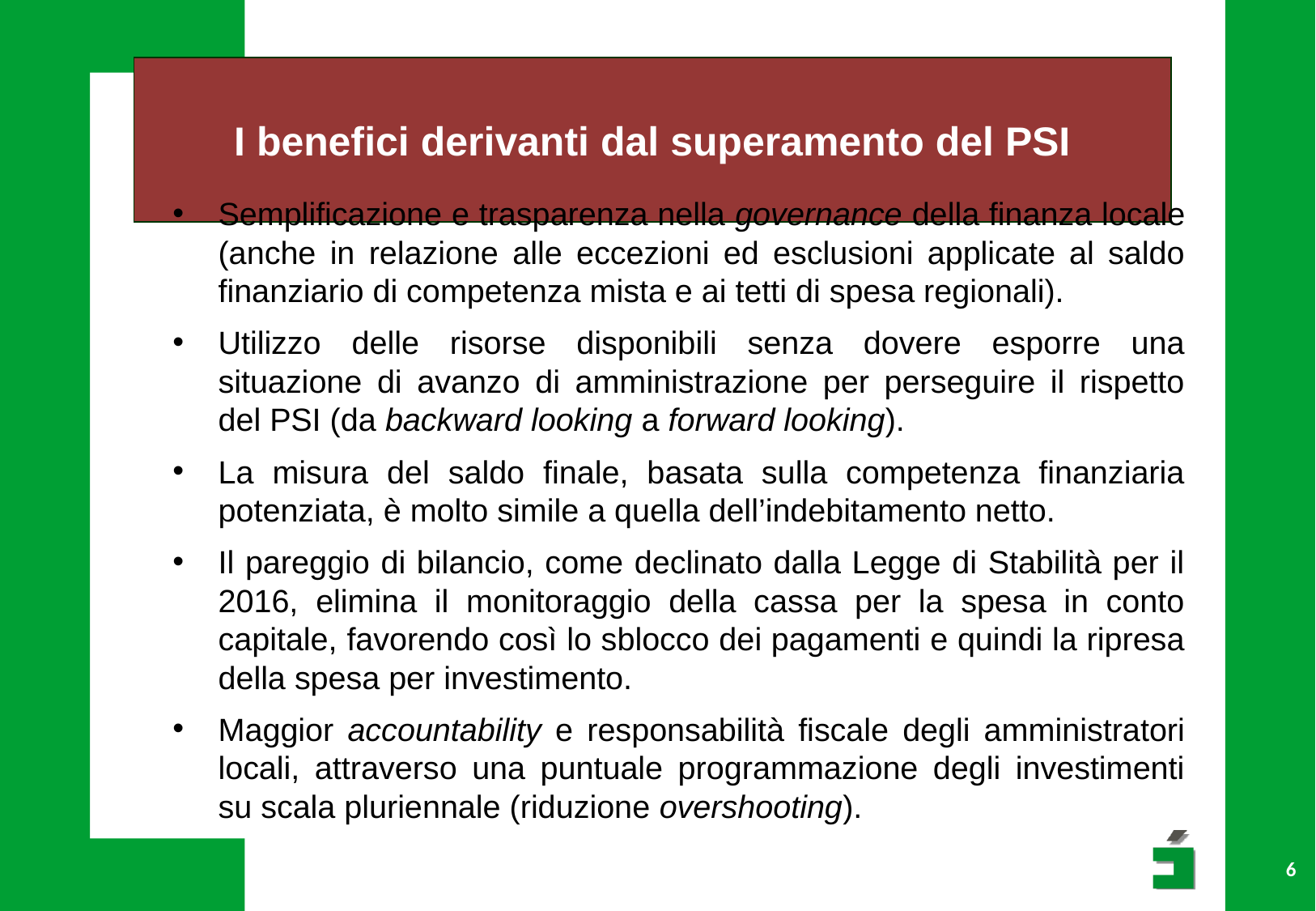

# I benefici derivanti dal superamento del PSI
Semplificazione e trasparenza nella governance della finanza locale (anche in relazione alle eccezioni ed esclusioni applicate al saldo finanziario di competenza mista e ai tetti di spesa regionali).
Utilizzo delle risorse disponibili senza dovere esporre una situazione di avanzo di amministrazione per perseguire il rispetto del PSI (da backward looking a forward looking).
La misura del saldo finale, basata sulla competenza finanziaria potenziata, è molto simile a quella dell’indebitamento netto.
Il pareggio di bilancio, come declinato dalla Legge di Stabilità per il 2016, elimina il monitoraggio della cassa per la spesa in conto capitale, favorendo così lo sblocco dei pagamenti e quindi la ripresa della spesa per investimento.
Maggior accountability e responsabilità fiscale degli amministratori locali, attraverso una puntuale programmazione degli investimenti su scala pluriennale (riduzione overshooting).

6